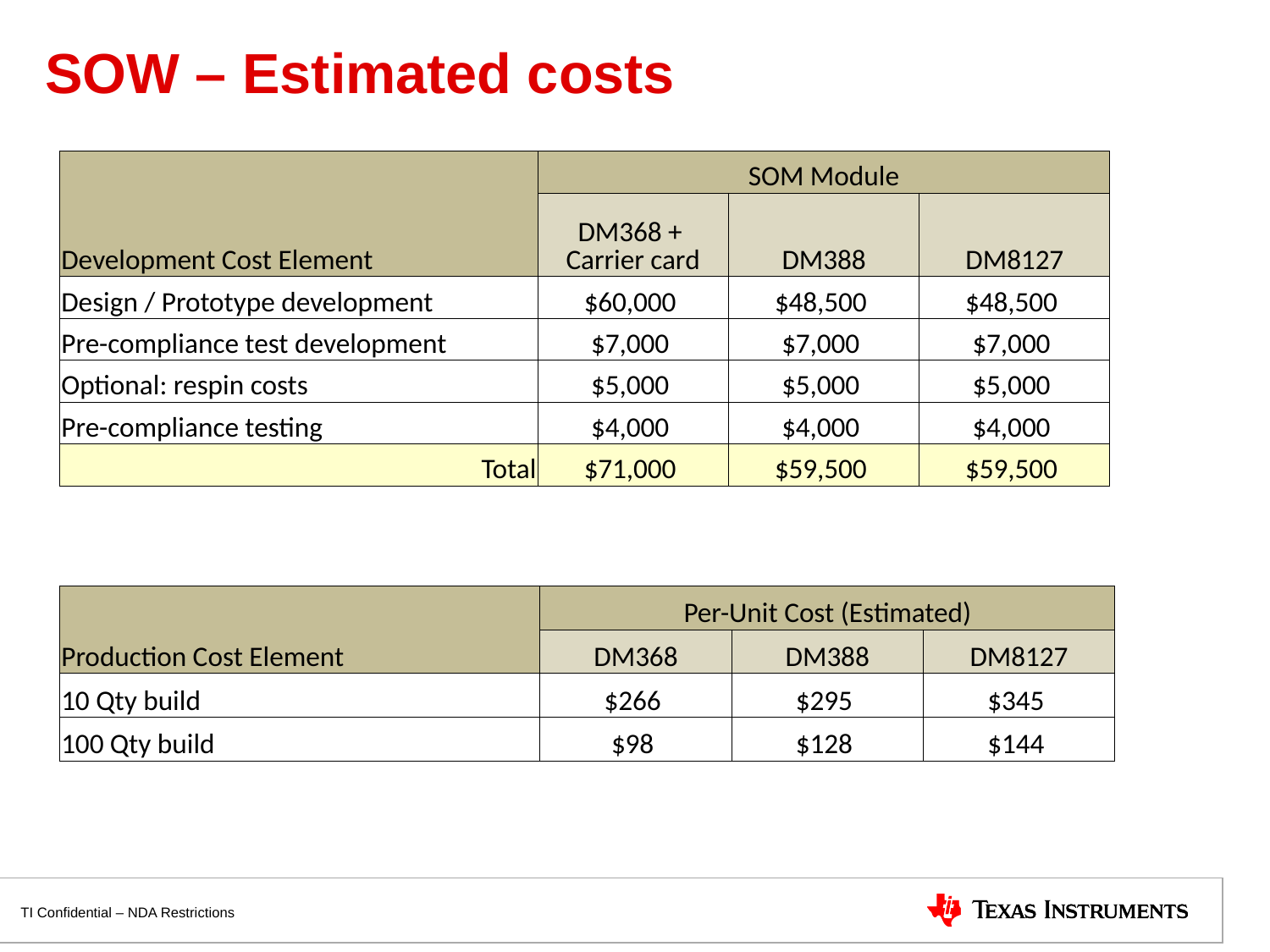

# SOW – Estimated costs
| Development Cost Element | SOM Module |  |  |
| --- | --- | --- | --- |
|  | DM368 + Carrier card | DM388 | DM8127 |
| Design / Prototype development | $60,000 | $48,500 | $48,500 |
| Pre-compliance test development | $7,000 | $7,000 | $7,000 |
| Optional: respin costs | $5,000 | $5,000 | $5,000 |
| Pre-compliance testing | $4,000 | $4,000 | $4,000 |
| Total | $71,000 | $59,500 | $59,500 |
| Production Cost Element | Per-Unit Cost (Estimated) |  |  |
| --- | --- | --- | --- |
|  | DM368 | DM388 | DM8127 |
| 10 Qty build | $266 | $295 | $345 |
| 100 Qty build | $98 | $128 | $144 |